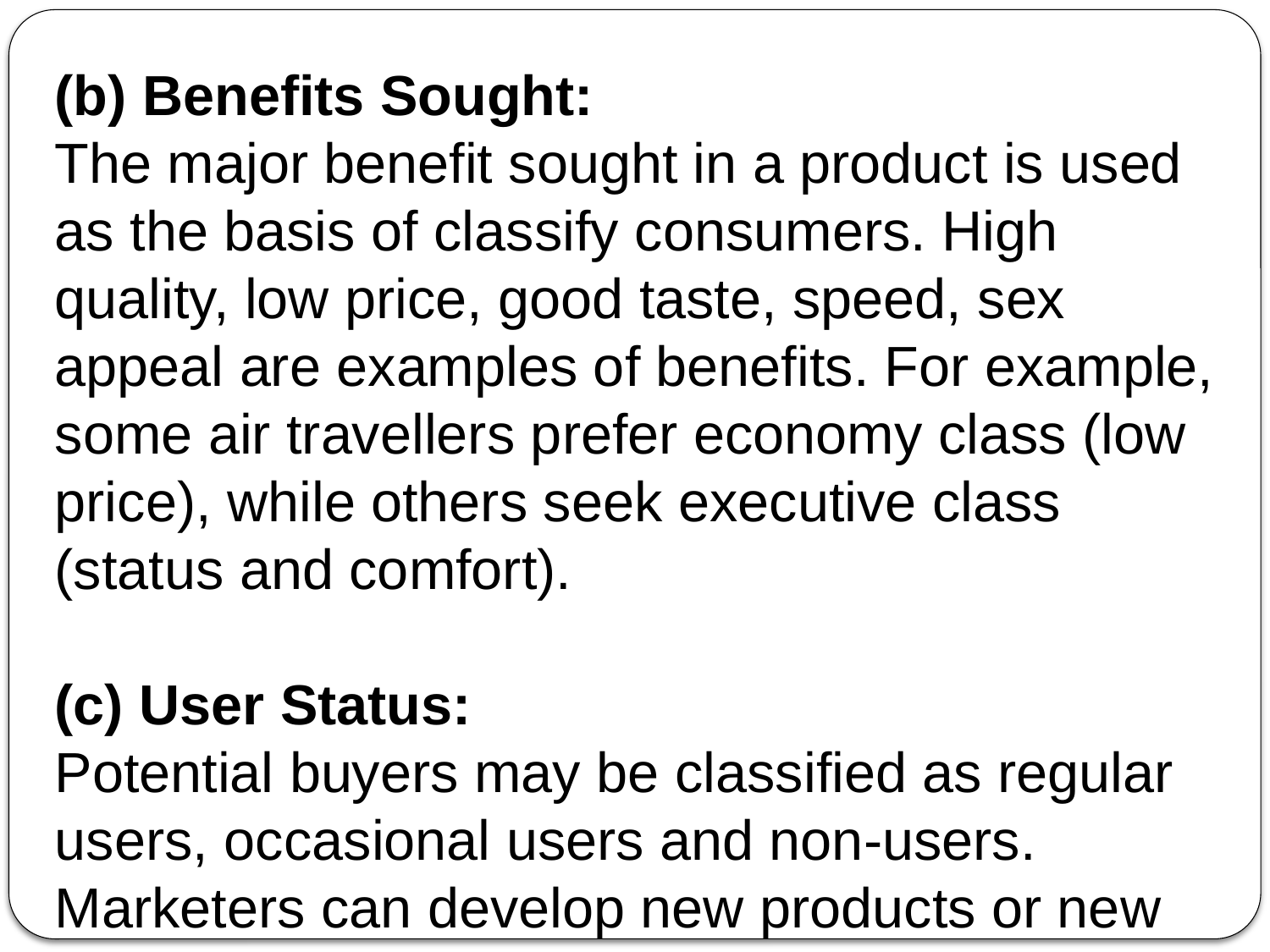

(b) Benefits Sought:
The major benefit sought in a product is used as the basis of classify consumers. High quality, low price, good taste, speed, sex appeal are examples of benefits. For example, some air travellers prefer economy class (low price), while others seek executive class (status and comfort).

(c) User Status:
Potential buyers may be classified as regular users, occasional users and non-users. Marketers can develop new products or new uses of old products by targeting one or another of these groups.